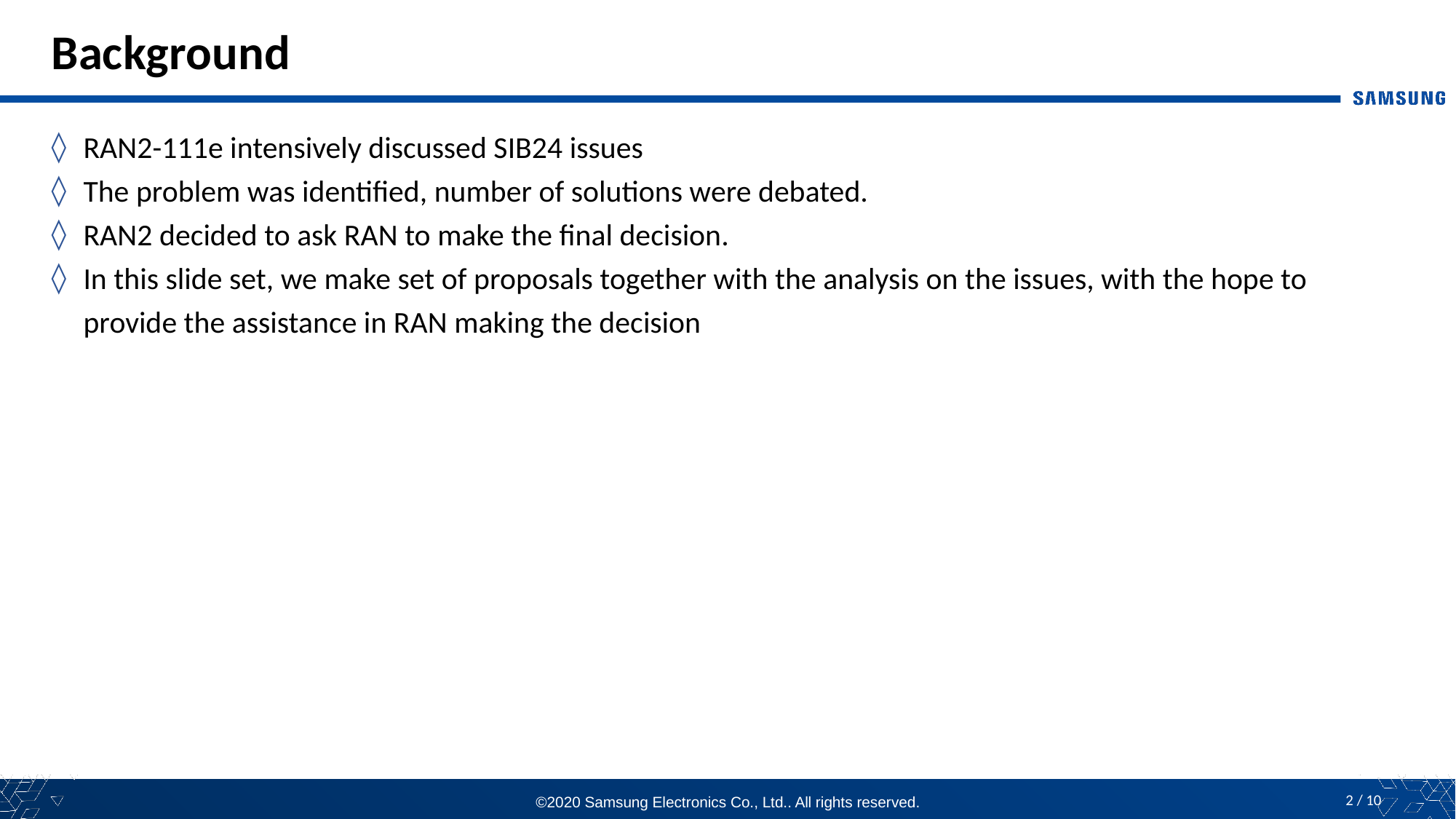

# Background
RAN2-111e intensively discussed SIB24 issues
The problem was identified, number of solutions were debated.
RAN2 decided to ask RAN to make the final decision.
In this slide set, we make set of proposals together with the analysis on the issues, with the hope to provide the assistance in RAN making the decision